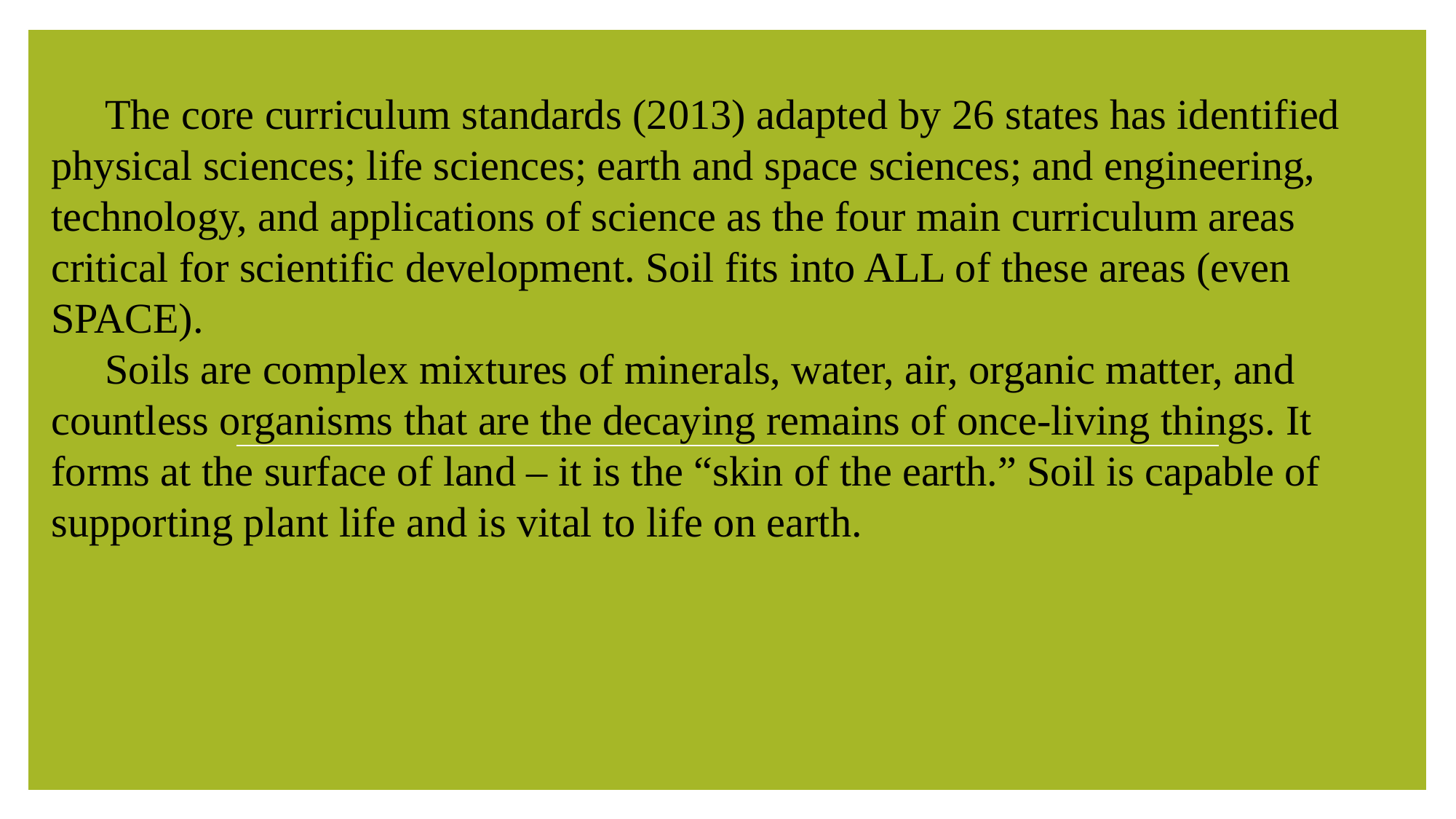

The core curriculum standards (2013) adapted by 26 states has identified physical sciences; life sciences; earth and space sciences; and engineering, technology, and applications of science as the four main curriculum areas critical for scientific development. Soil fits into ALL of these areas (even SPACE).
Soils are complex mixtures of minerals, water, air, organic matter, and countless organisms that are the decaying remains of once-living things. It forms at the surface of land – it is the “skin of the earth.” Soil is capable of supporting plant life and is vital to life on earth.